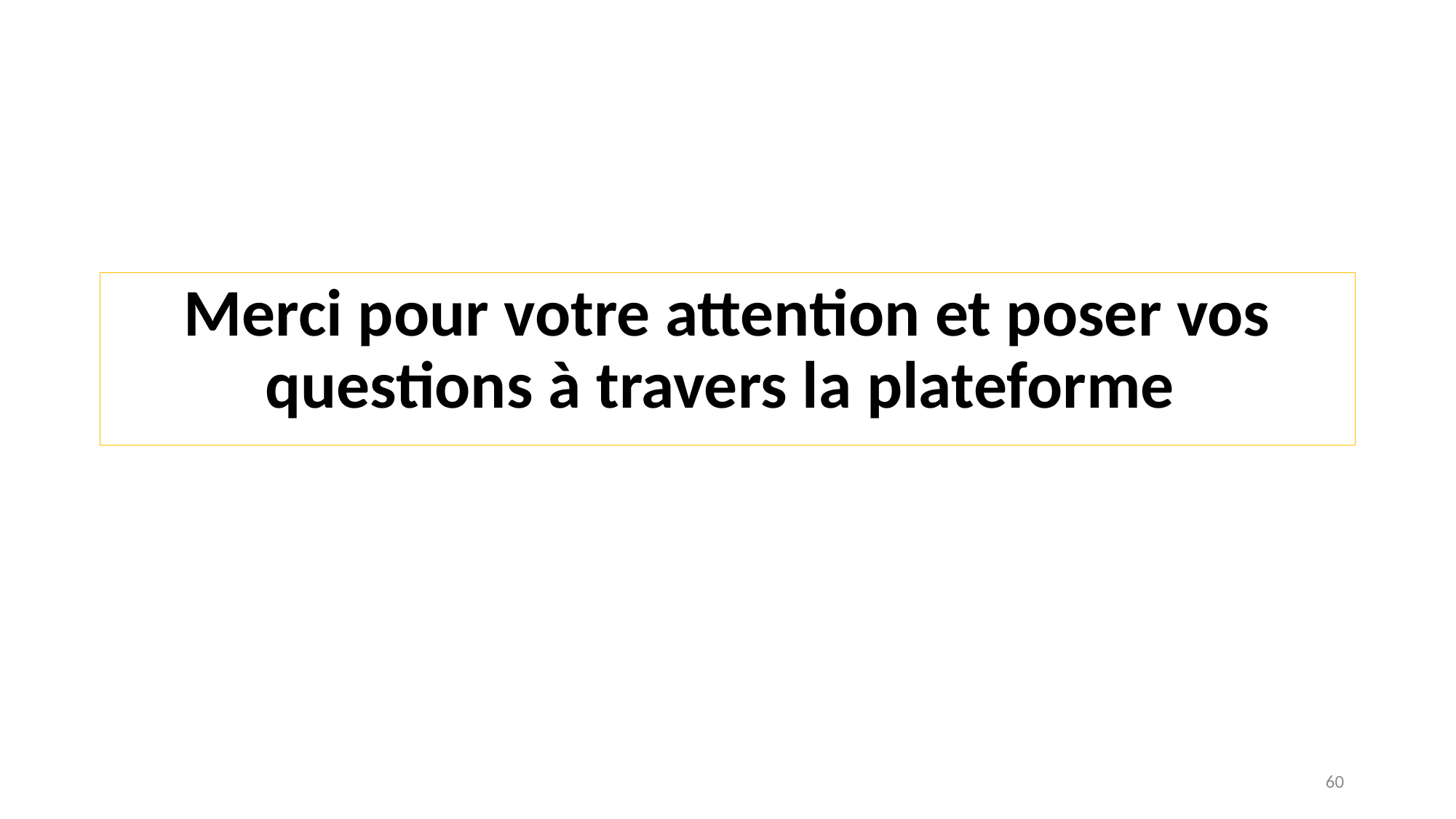

# Merci pour votre attention et poser vos questions à travers la plateforme
60